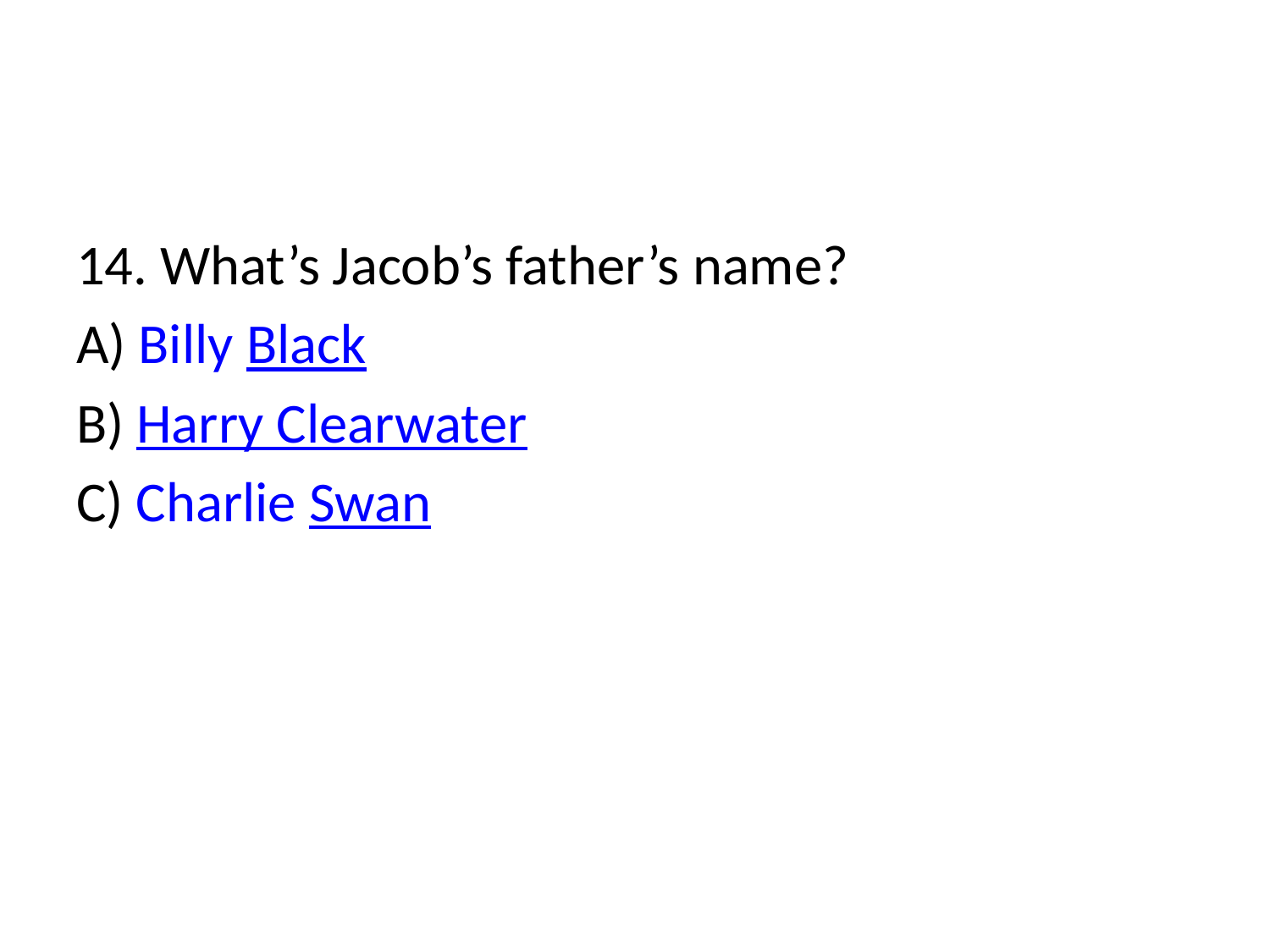

#
14. What’s Jacob’s father’s name?
A) Billy Black
B) Harry Clearwater
C) Charlie Swan